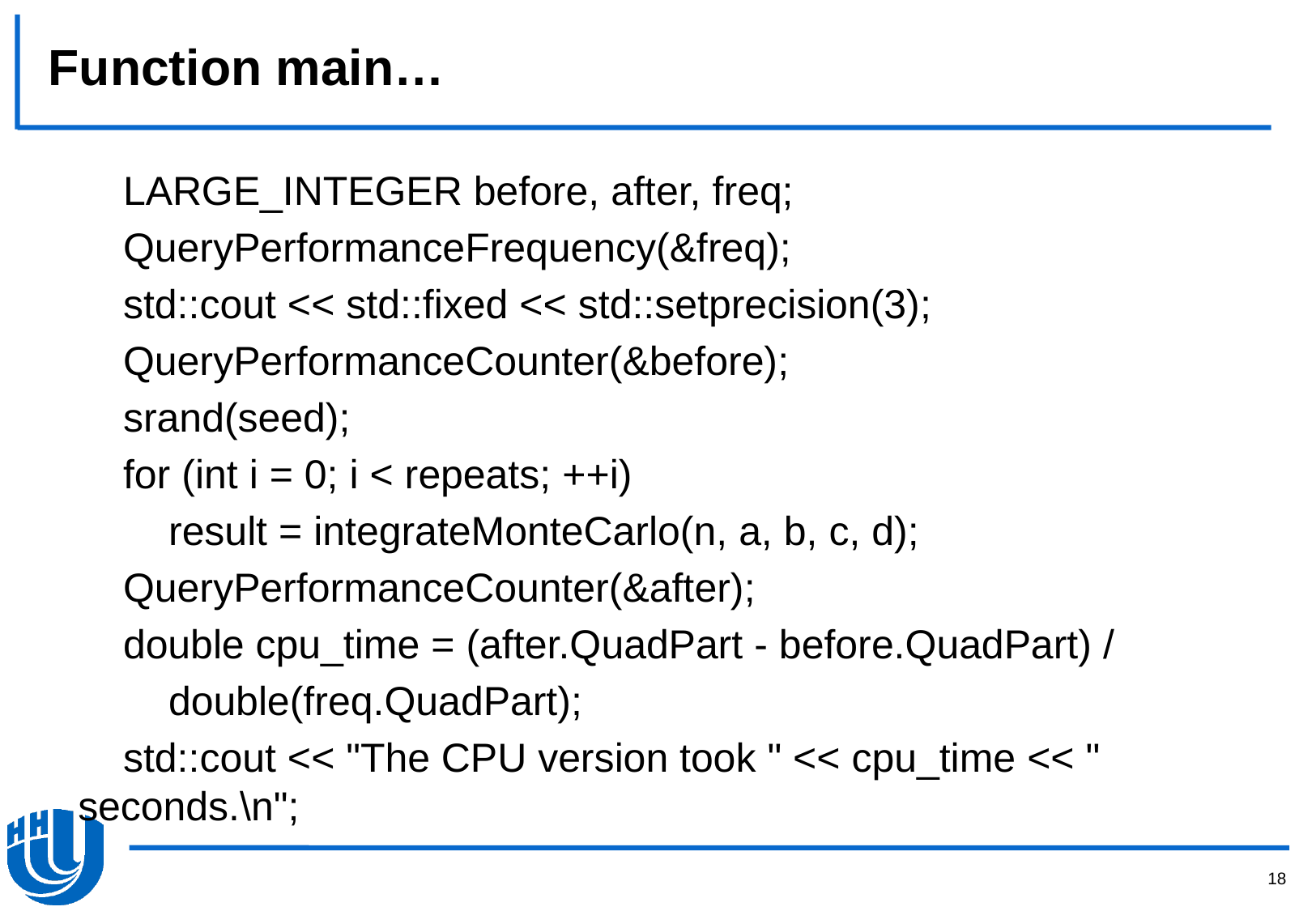

# Function main…
    LARGE_INTEGER before, after, freq;
    QueryPerformanceFrequency(&freq);
    std::cout << std::fixed << std::setprecision(3);
    QueryPerformanceCounter(&before);
    srand(seed);
    for (int i = 0; i < repeats; ++i)
        result = integrateMonteCarlo(n, a, b, c, d);
    QueryPerformanceCounter(&after);
    double cpu_time = (after.QuadPart - before.QuadPart) /
        double(freq.QuadPart);
    std::cout << "The CPU version took " << cpu_time << " seconds.\n";
18